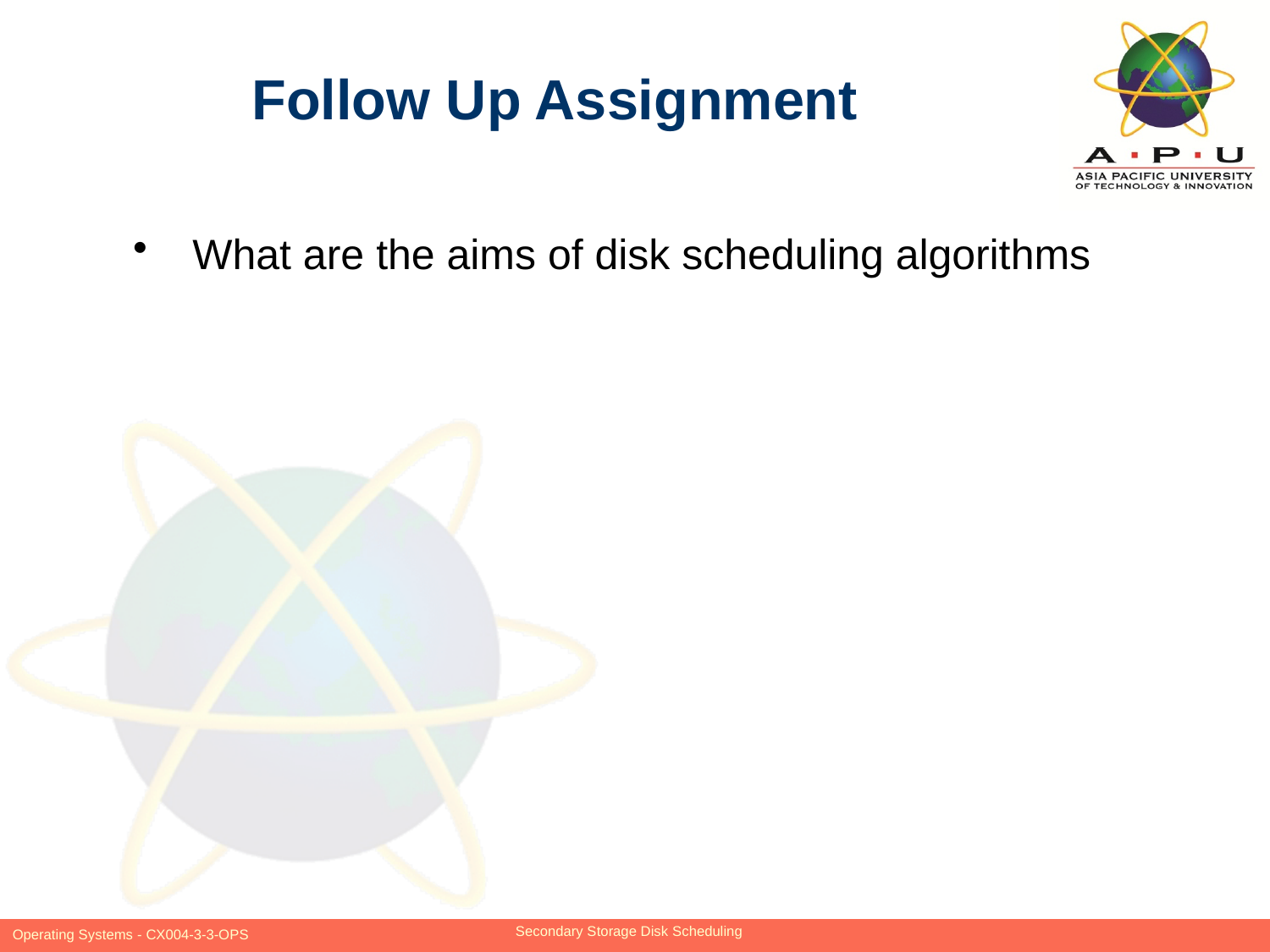

Follow Up Assignment

 What are the aims of disk scheduling algorithms

Slide 32 of 21